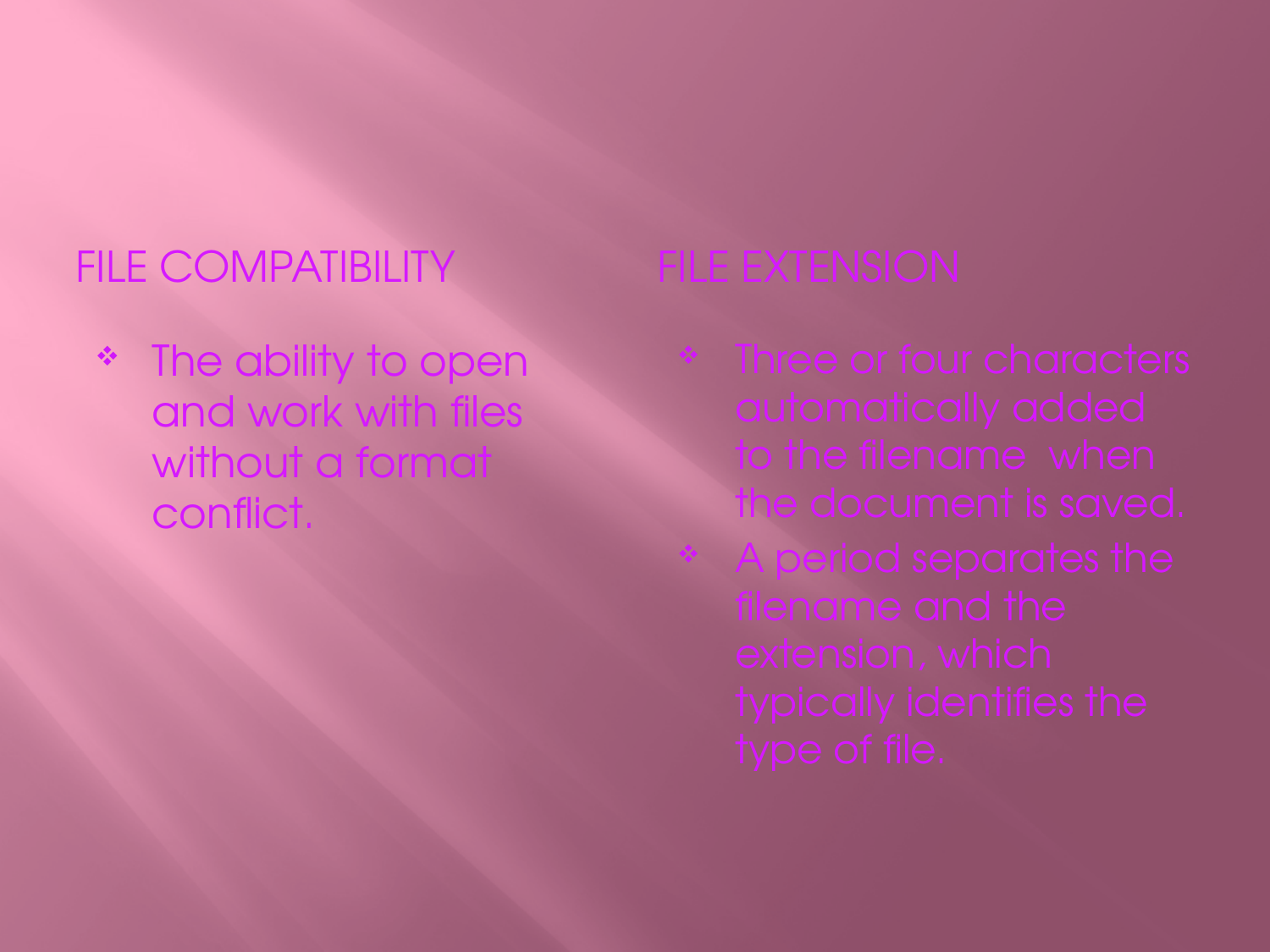

#
File Compatibility
File Extension
The ability to open and work with files without a format conflict.
Three or four characters automatically added to the filename  when the document is saved.
A period separates the filename and the extension, which typically identifies the type of file.